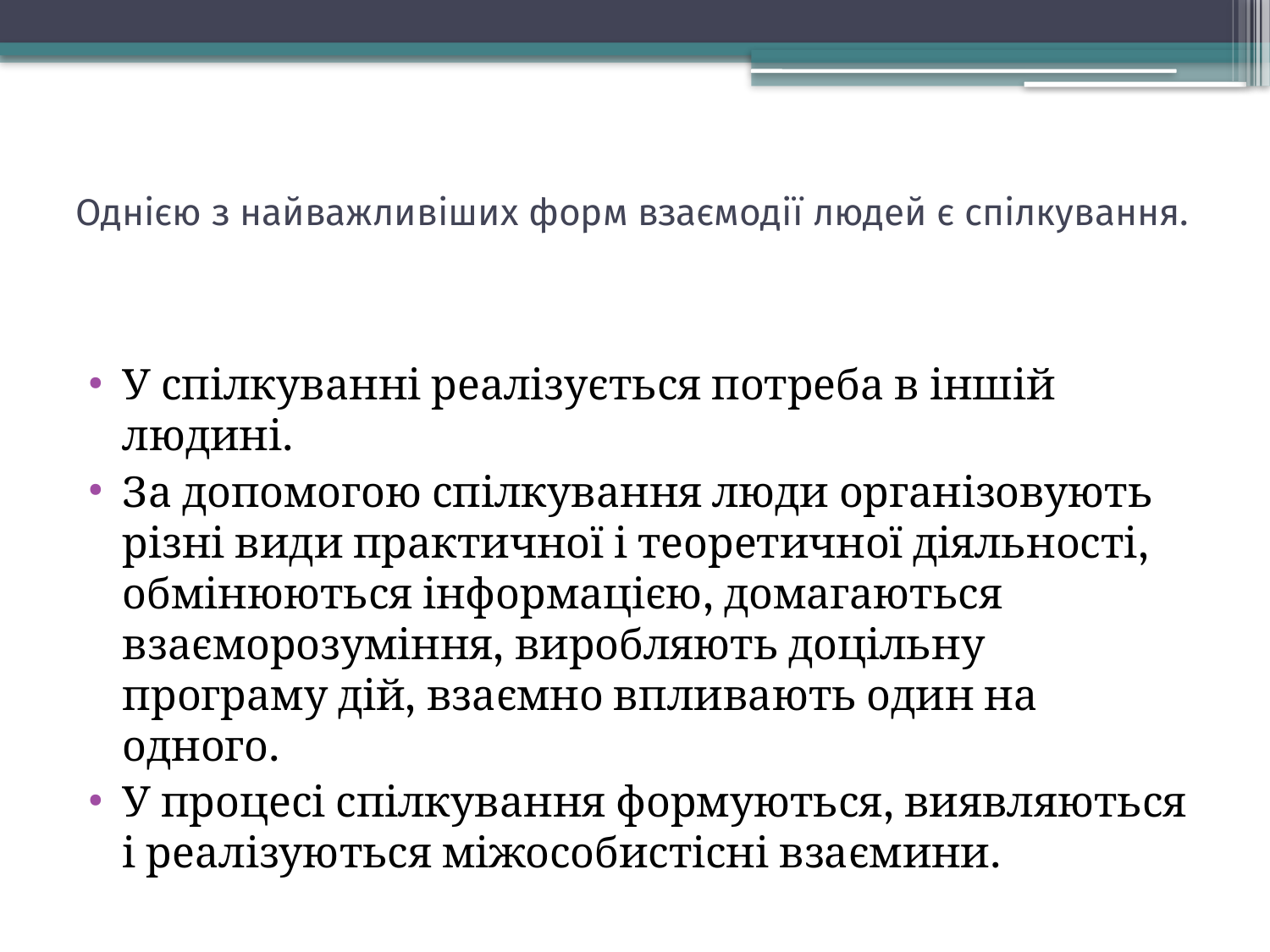

# Однією з найважливіших форм взаємодії людей є спілкування.
У спілкуванні реалізується потреба в іншій людині.
За допомогою спілкування люди організовують різні види практичної і теоретичної діяльності, обмінюються інформацією, домагаються взаєморозуміння, виробляють доцільну програму дій, взаємно впливають один на одного.
У процесі спілкування формуються, виявляються і реалізуються міжособистісні взаємини.